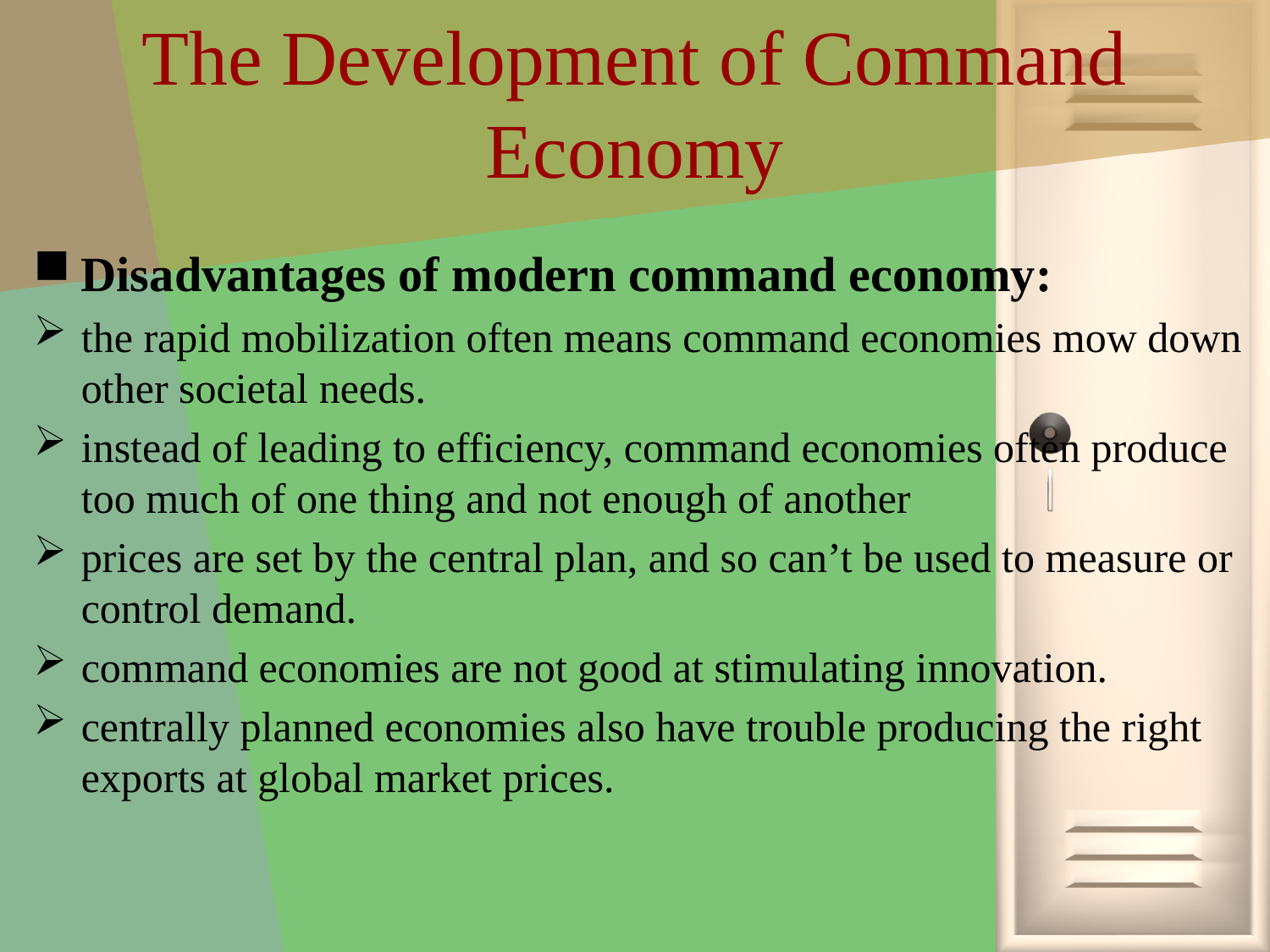

# The Development of Command Economy
Disadvantages of modern command economy:
the rapid mobilization often means command economies mow down other societal needs.
instead of leading to efficiency, command economies often produce too much of one thing and not enough of another
prices are set by the central plan, and so can’t be used to measure or control demand.
command economies are not good at stimulating innovation.
centrally planned economies also have trouble producing the right exports at global market prices.